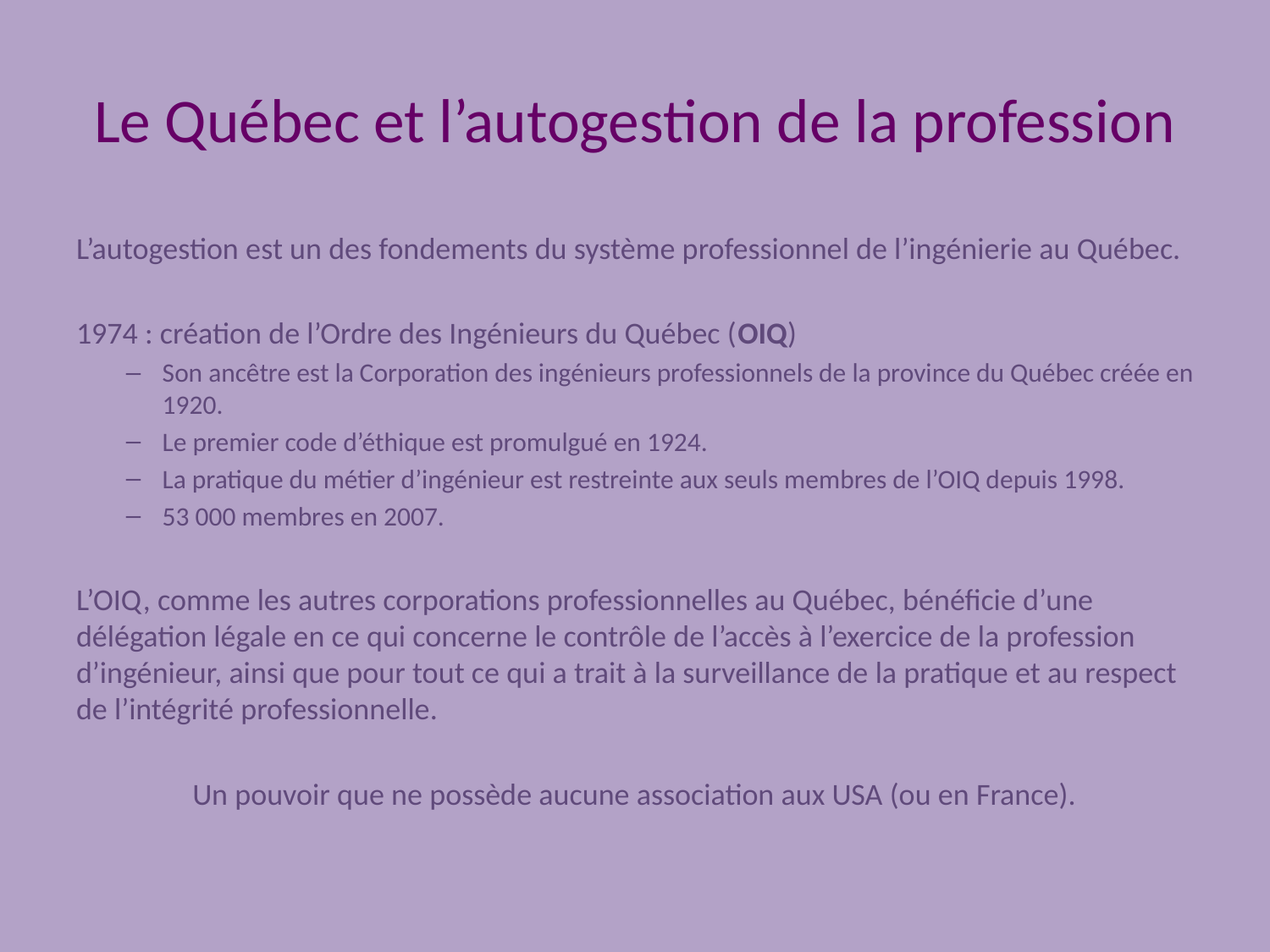

# Le Québec et l’autogestion de la profession
L’autogestion est un des fondements du système professionnel de l’ingénierie au Québec.

1974 : création de l’Ordre des Ingénieurs du Québec (OIQ)
Son ancêtre est la Corporation des ingénieurs professionnels de la province du Québec créée en 1920.
Le premier code d’éthique est promulgué en 1924.
La pratique du métier d’ingénieur est restreinte aux seuls membres de l’OIQ depuis 1998.
53 000 membres en 2007.

L’OIQ, comme les autres corporations professionnelles au Québec, bénéficie d’une délégation légale en ce qui concerne le contrôle de l’accès à l’exercice de la profession d’ingénieur, ainsi que pour tout ce qui a trait à la surveillance de la pratique et au respect de l’intégrité professionnelle.

Un pouvoir que ne possède aucune association aux USA (ou en France).